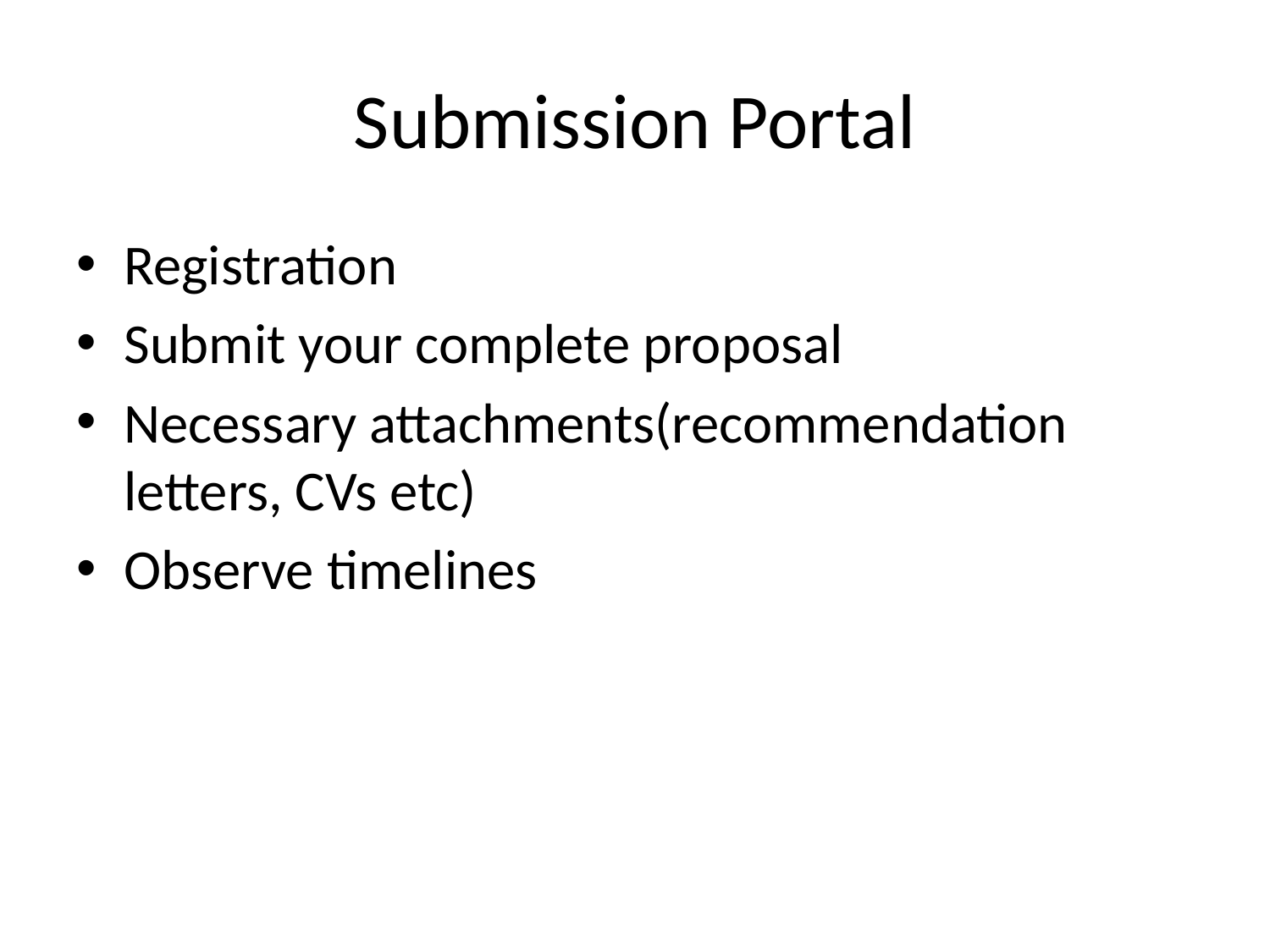

# Submission Portal
Registration
Submit your complete proposal
Necessary attachments(recommendation letters, CVs etc)
Observe timelines